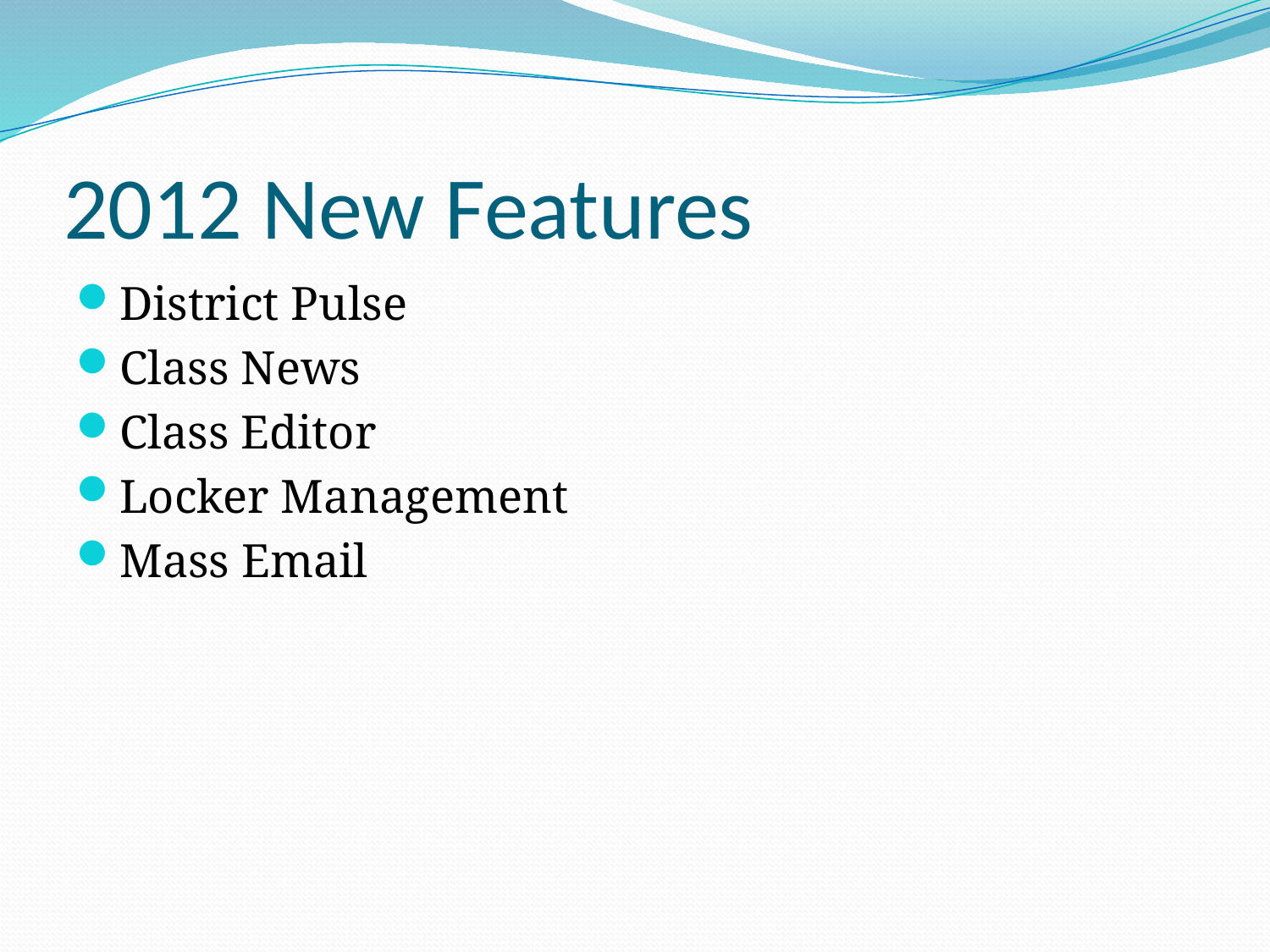

# 2012 New Features
District Pulse
Class News
Class Editor
Locker Management
Mass Email